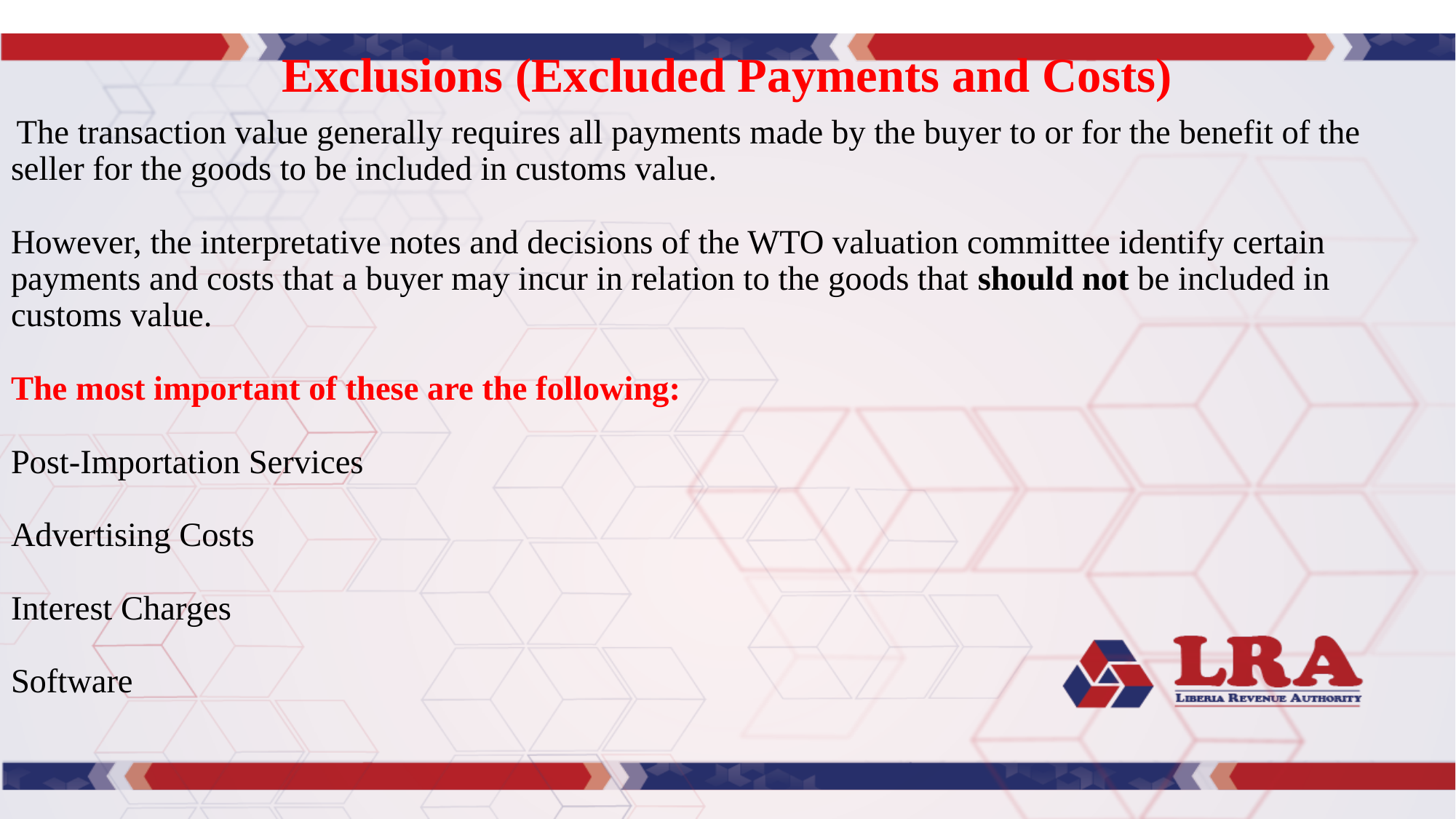

# Exclusions (Excluded Payments and Costs)
 The transaction value generally requires all payments made by the buyer to or for the benefit of the seller for the goods to be included in customs value.
However, the interpretative notes and decisions of the WTO valuation committee identify certain payments and costs that a buyer may incur in relation to the goods that should not be included in customs value.
The most important of these are the following:
Post-Importation Services
Advertising Costs
Interest Charges
Software